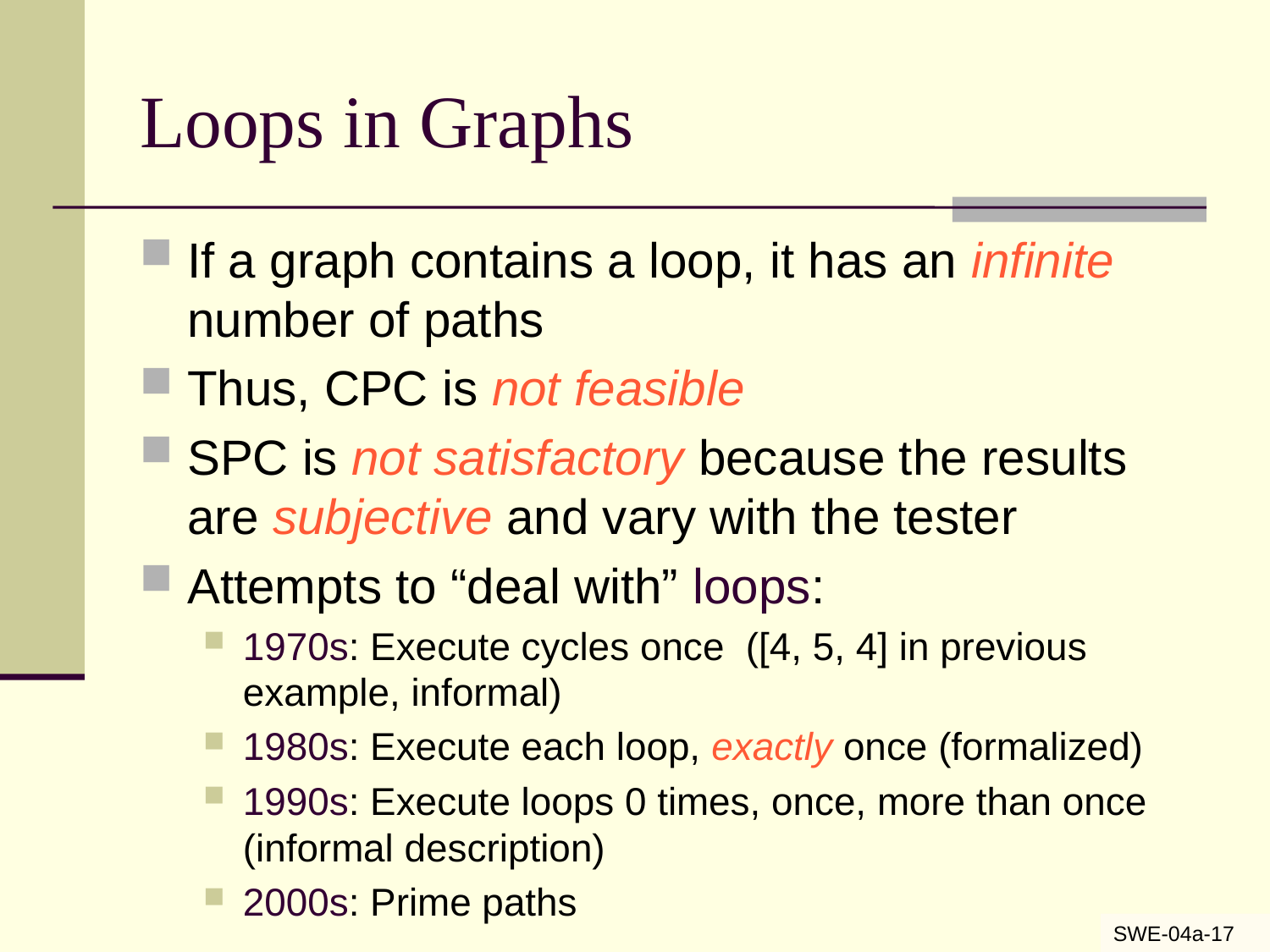

# Loops in Graphs
If a graph contains a loop, it has an infinite number of paths
Thus, CPC is not feasible
SPC is not satisfactory because the results are subjective and vary with the tester
Attempts to “deal with” loops:
1970s: Execute cycles once  ([4, 5, 4] in previous example, informal)
1980s: Execute each loop, exactly once (formalized)
1990s: Execute loops 0 times, once, more than once (informal description)
2000s: Prime paths